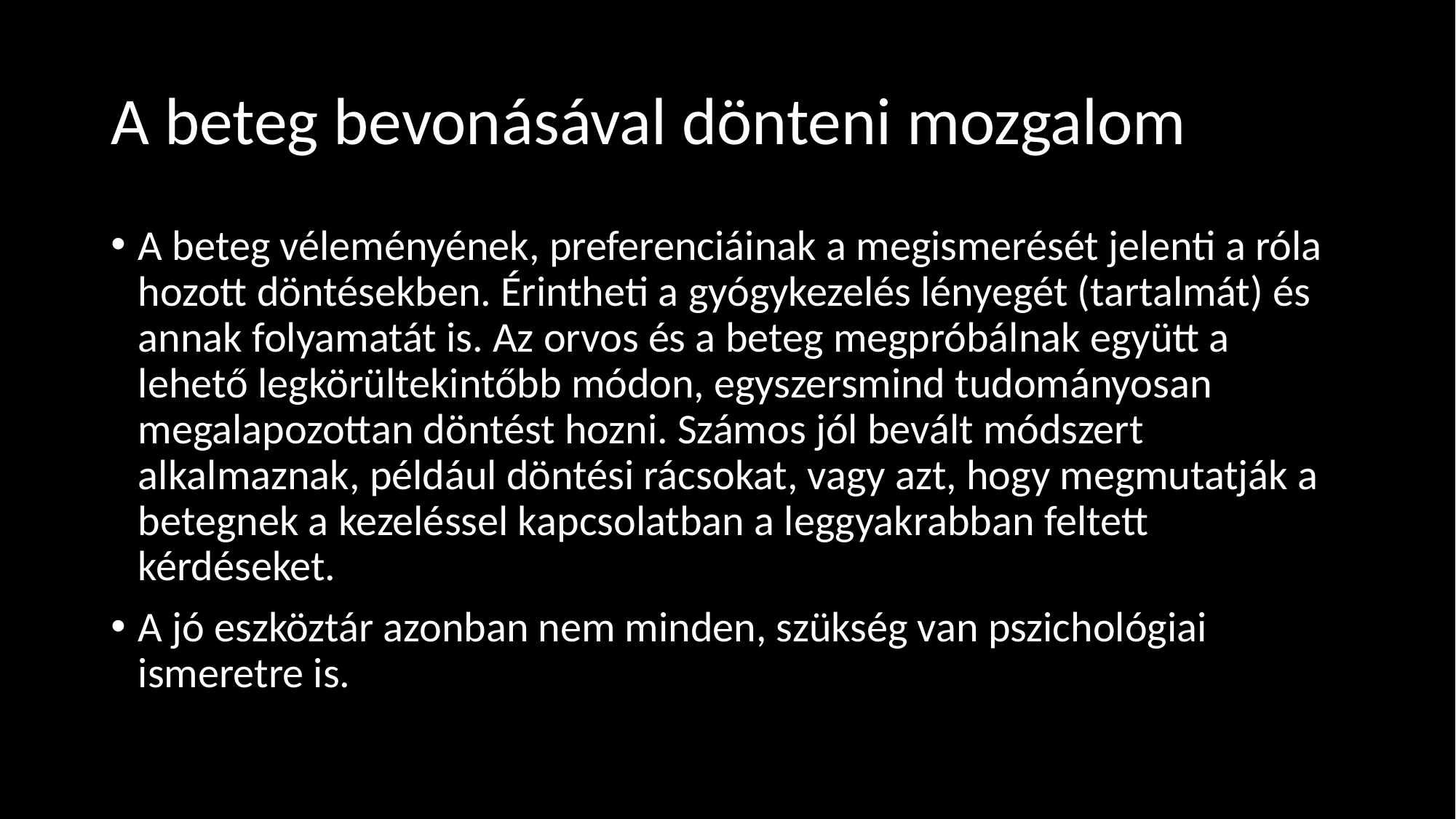

# A beteg bevonásával dönteni mozgalom
A beteg véleményének, preferenciáinak a megismerését jelenti a róla hozott döntésekben. Érintheti a gyógykezelés lényegét (tartalmát) és annak folyamatát is. Az orvos és a beteg megpróbálnak együtt a lehető legkörültekintőbb módon, egyszersmind tudományosan megalapozottan döntést hozni. Számos jól bevált módszert alkalmaznak, például döntési rácsokat, vagy azt, hogy megmutatják a betegnek a kezeléssel kapcsolatban a leggyakrabban feltett kérdéseket.
A jó eszköztár azonban nem minden, szükség van pszichológiai ismeretre is.